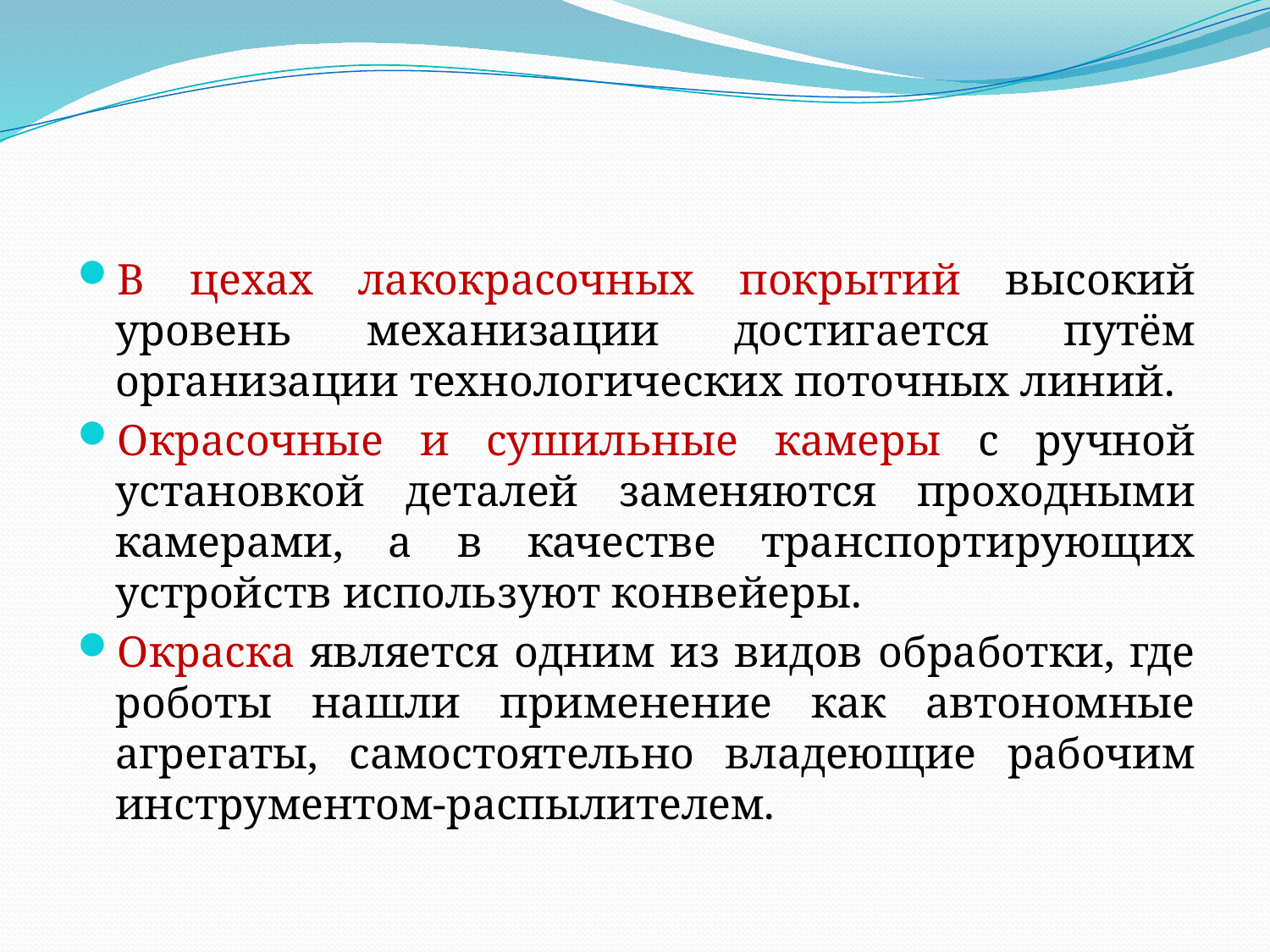

В цехах лакокрасочных покрытий высокий уровень механизации достигается путём организации технологических поточных линий.
Окрасочные и сушильные камеры с ручной установкой деталей заменяются проходными камерами, а в качестве транспортирующих устройств используют конвейеры.
Окраска является одним из видов обработки, где роботы нашли применение как автономные агрегаты, самостоятельно владеющие рабочим инструментом-распылителем.